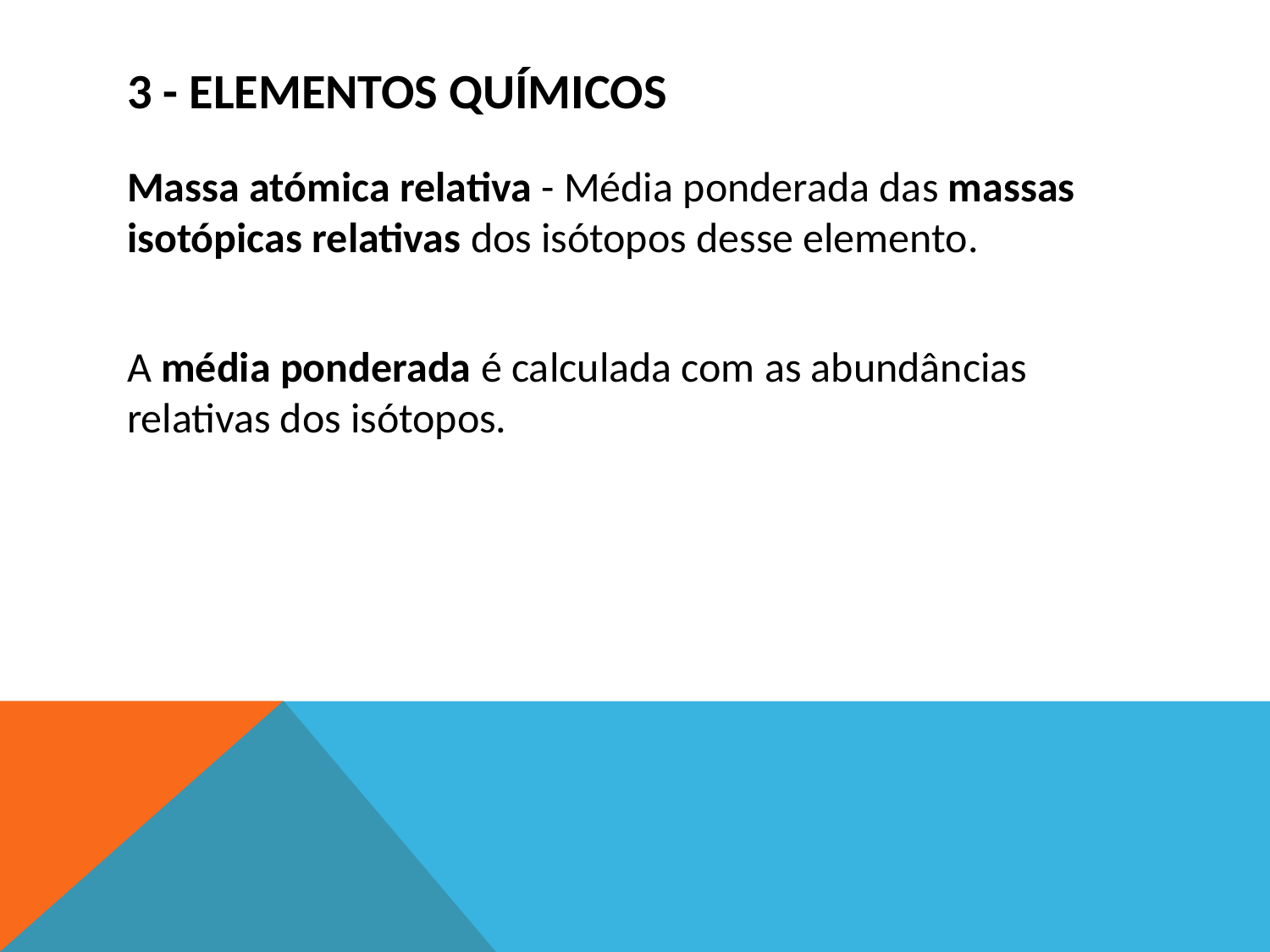

# 3 - Elementos químicos
Massa atómica relativa - Média ponderada das massas isotópicas relativas dos isótopos desse elemento.

A média ponderada é calculada com as abundâncias relativas dos isótopos.